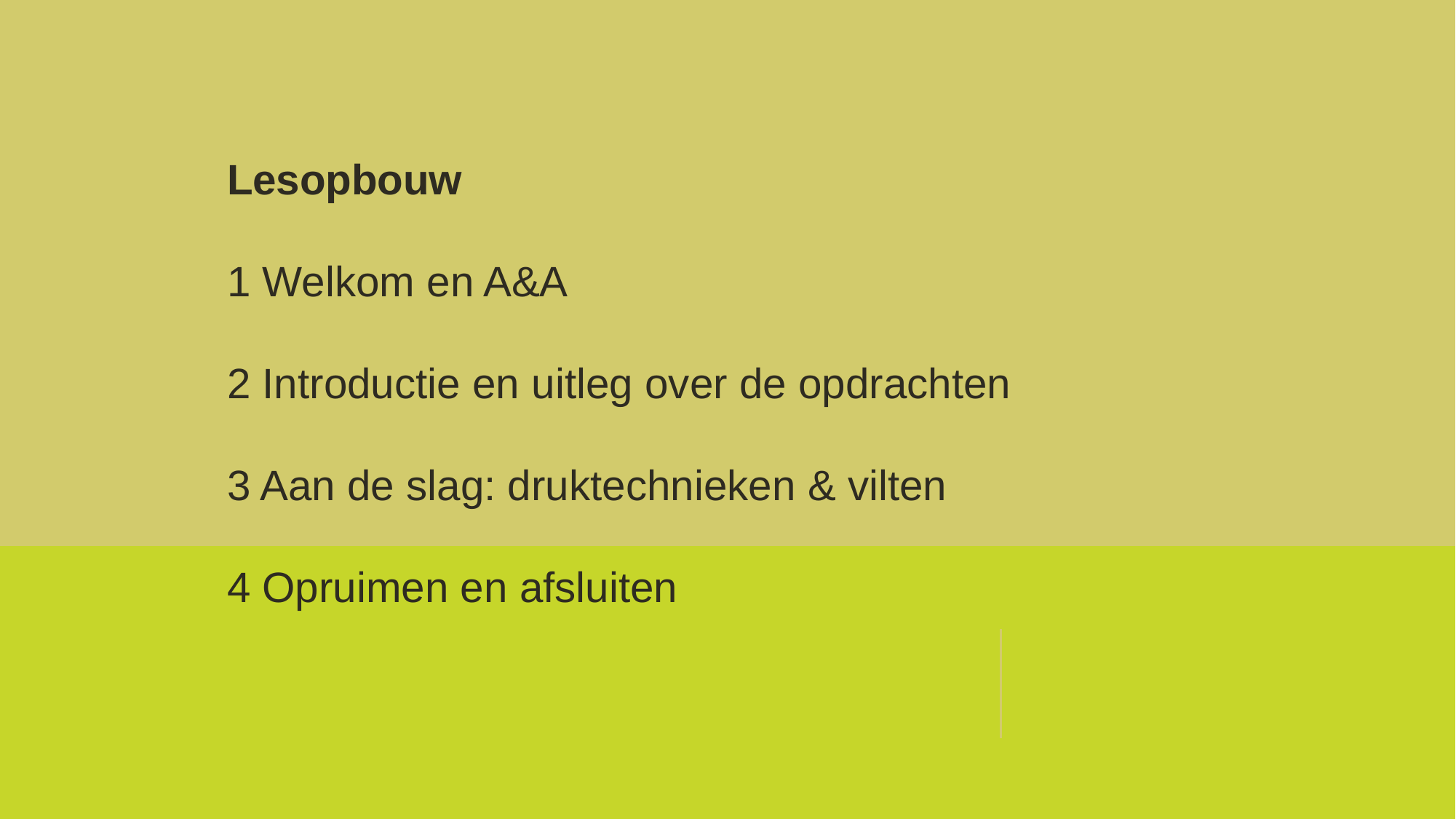

#
Lesopbouw

1 Welkom en A&A

2 Introductie en uitleg over de opdrachten

3 Aan de slag: druktechnieken & vilten

4 Opruimen en afsluiten